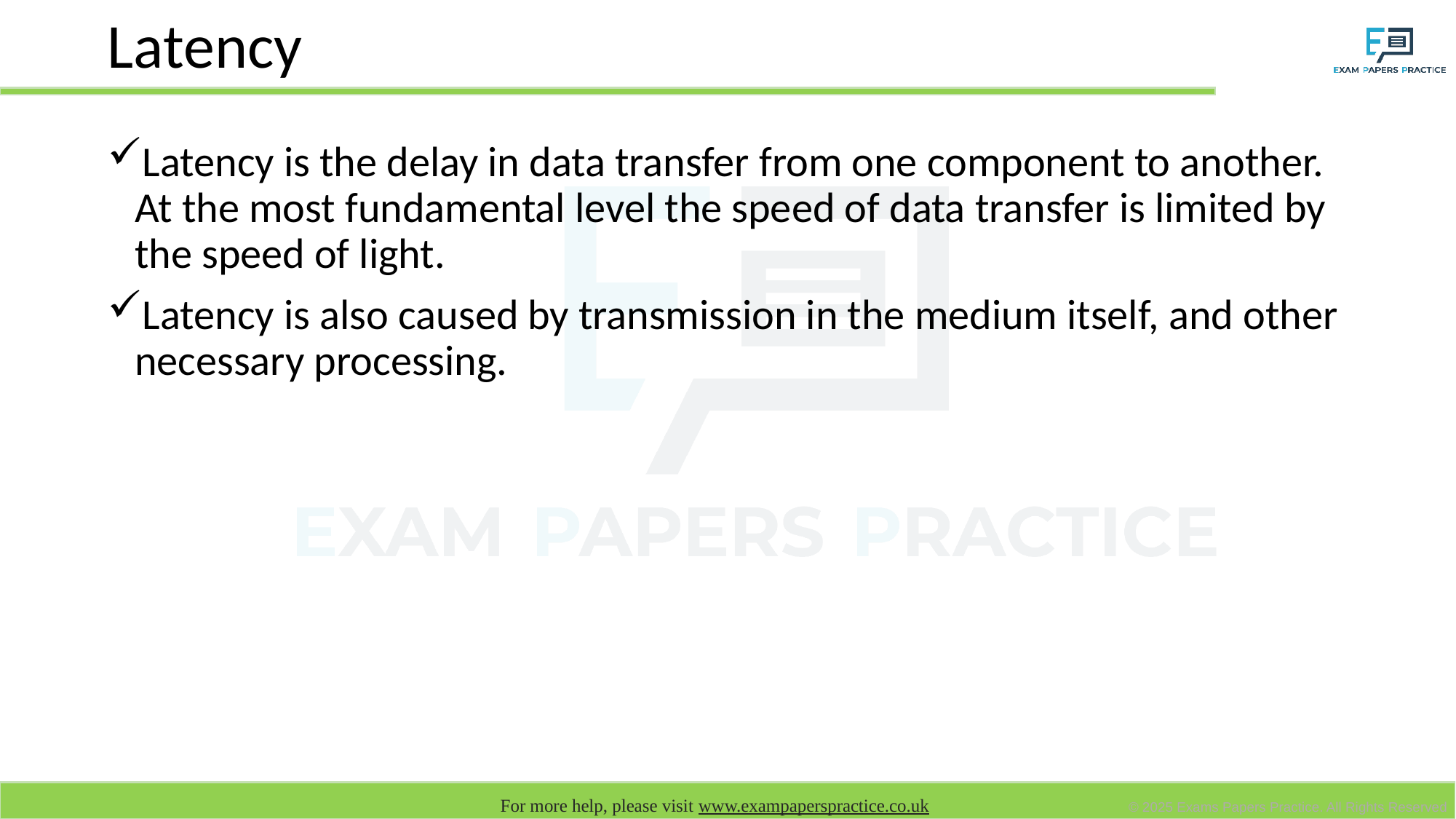

# Latency
Latency is the delay in data transfer from one component to another. At the most fundamental level the speed of data transfer is limited by the speed of light.
Latency is also caused by transmission in the medium itself, and other necessary processing.